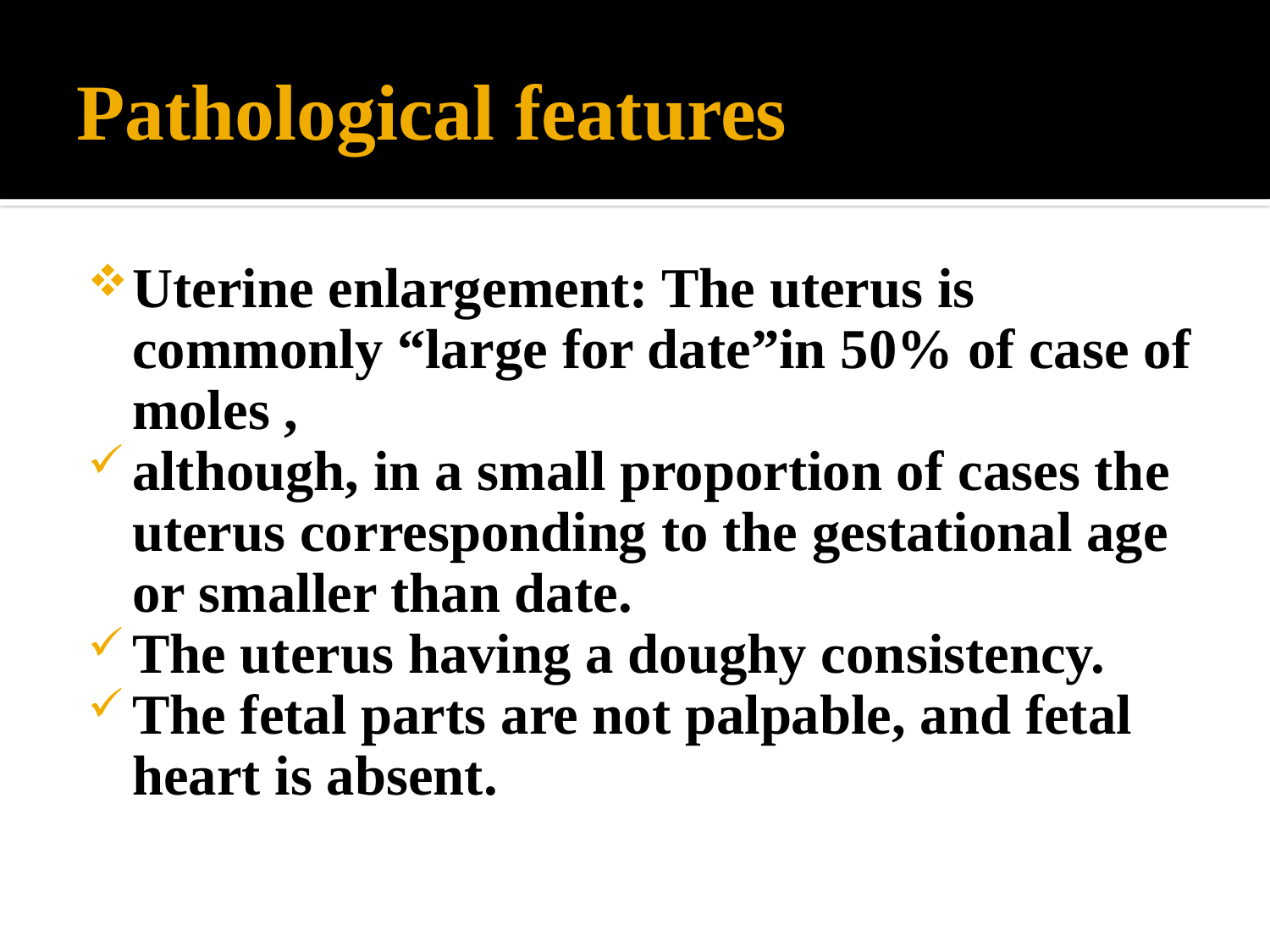

# Pathological features
Uterine enlargement: The uterus is commonly “large for date”in 50% of case of moles ,
although, in a small proportion of cases the uterus corresponding to the gestational age or smaller than date.
The uterus having a doughy consistency.
The fetal parts are not palpable, and fetal heart is absent.